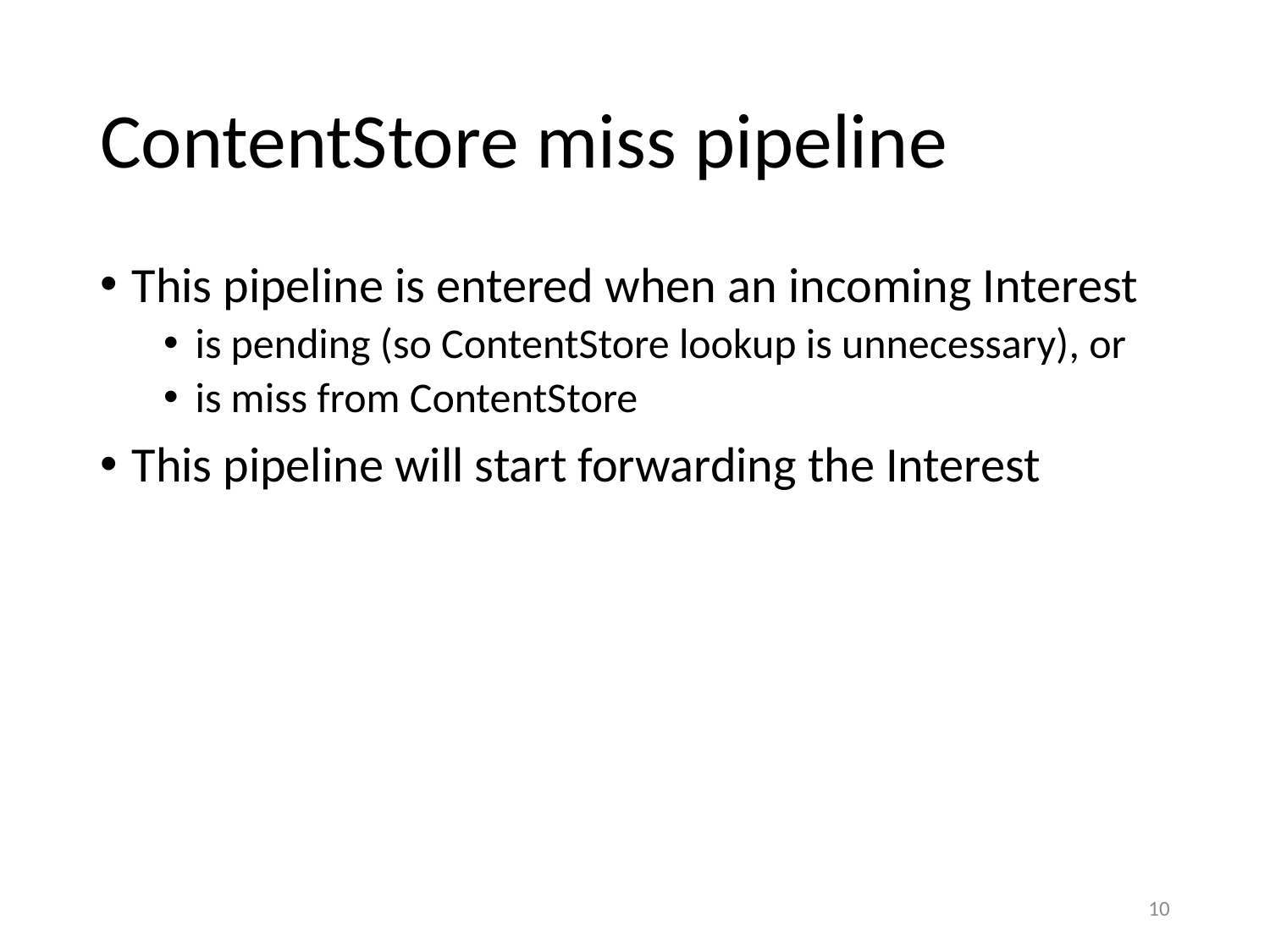

# ContentStore miss pipeline
This pipeline is entered when an incoming Interest
is pending (so ContentStore lookup is unnecessary), or
is miss from ContentStore
This pipeline will start forwarding the Interest
10